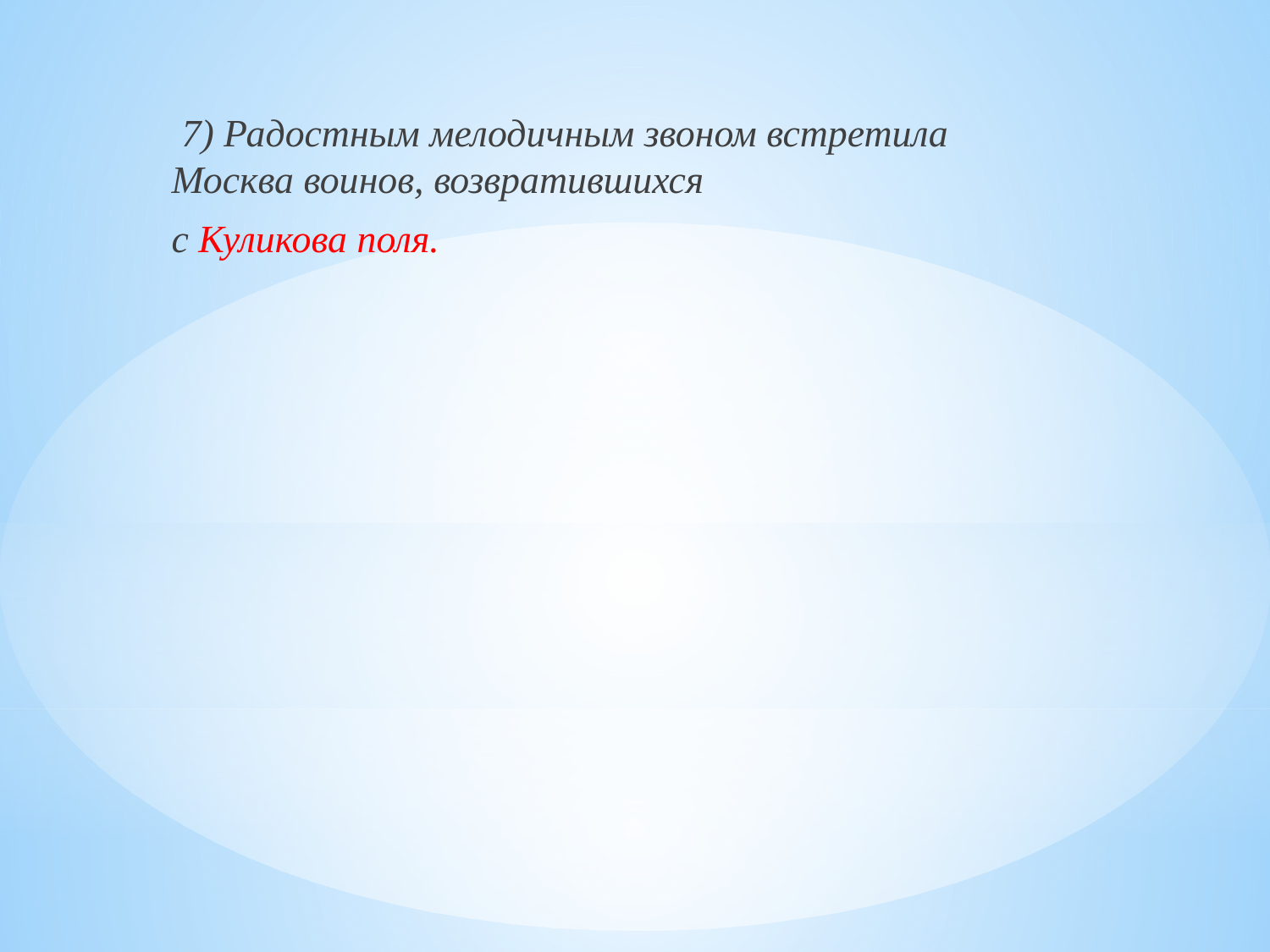

7) Радостным мелодичным звоном встретила Москва воинов, возвратившихся
с Куликова поля.

#